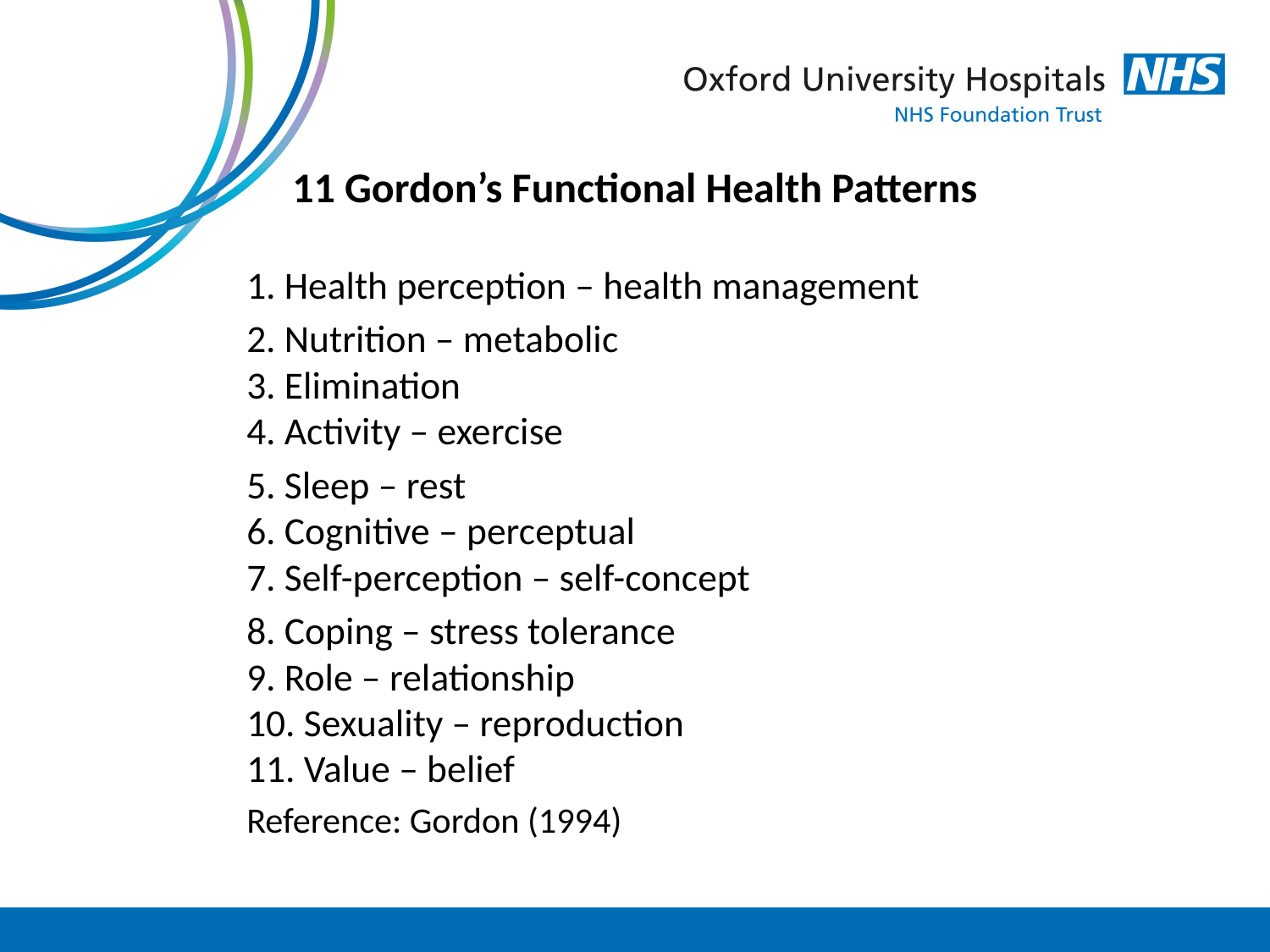

# 11 Gordon’s Functional Health Patterns
1. Health perception – health management
2. Nutrition – metabolic
3. Elimination
4. Activity – exercise
5. Sleep – rest
6. Cognitive – perceptual
7. Self-perception – self-concept
8. Coping – stress tolerance
9. Role – relationship
10. Sexuality – reproduction
11. Value – belief
Reference: Gordon (1994)